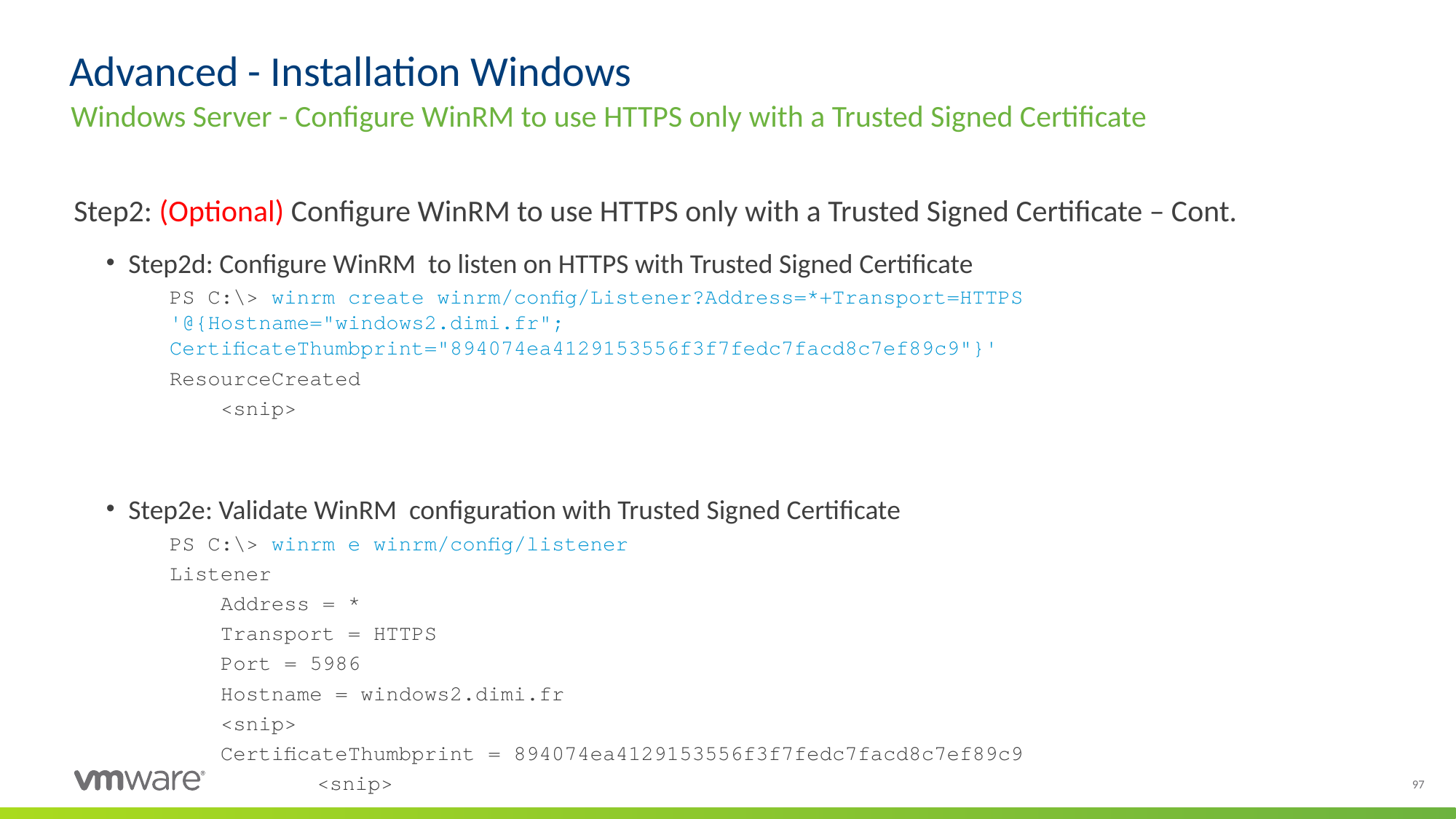

# Advanced - Installation Windows
Windows Server - Configure WinRM to use HTTPS only with a Trusted Signed Certificate
Step2: (Optional) Configure WinRM to use HTTPS only with a Trusted Signed Certificate – Cont.
Step2d: Configure WinRM  to listen on HTTPS with Trusted Signed Certificate
PS C:\> winrm create winrm/config/Listener?Address=*+Transport=HTTPS '@{Hostname="windows2.dimi.fr"; CertificateThumbprint="894074ea4129153556f3f7fedc7facd8c7ef89c9"}'
ResourceCreated
    <snip>

Step2e: Validate WinRM  configuration with Trusted Signed Certificate
PS C:\> winrm e winrm/config/listener
Listener
    Address = *
    Transport = HTTPS
    Port = 5986
    Hostname = windows2.dimi.fr
    <snip>
    CertificateThumbprint = 894074ea4129153556f3f7fedc7facd8c7ef89c9
	   <snip>